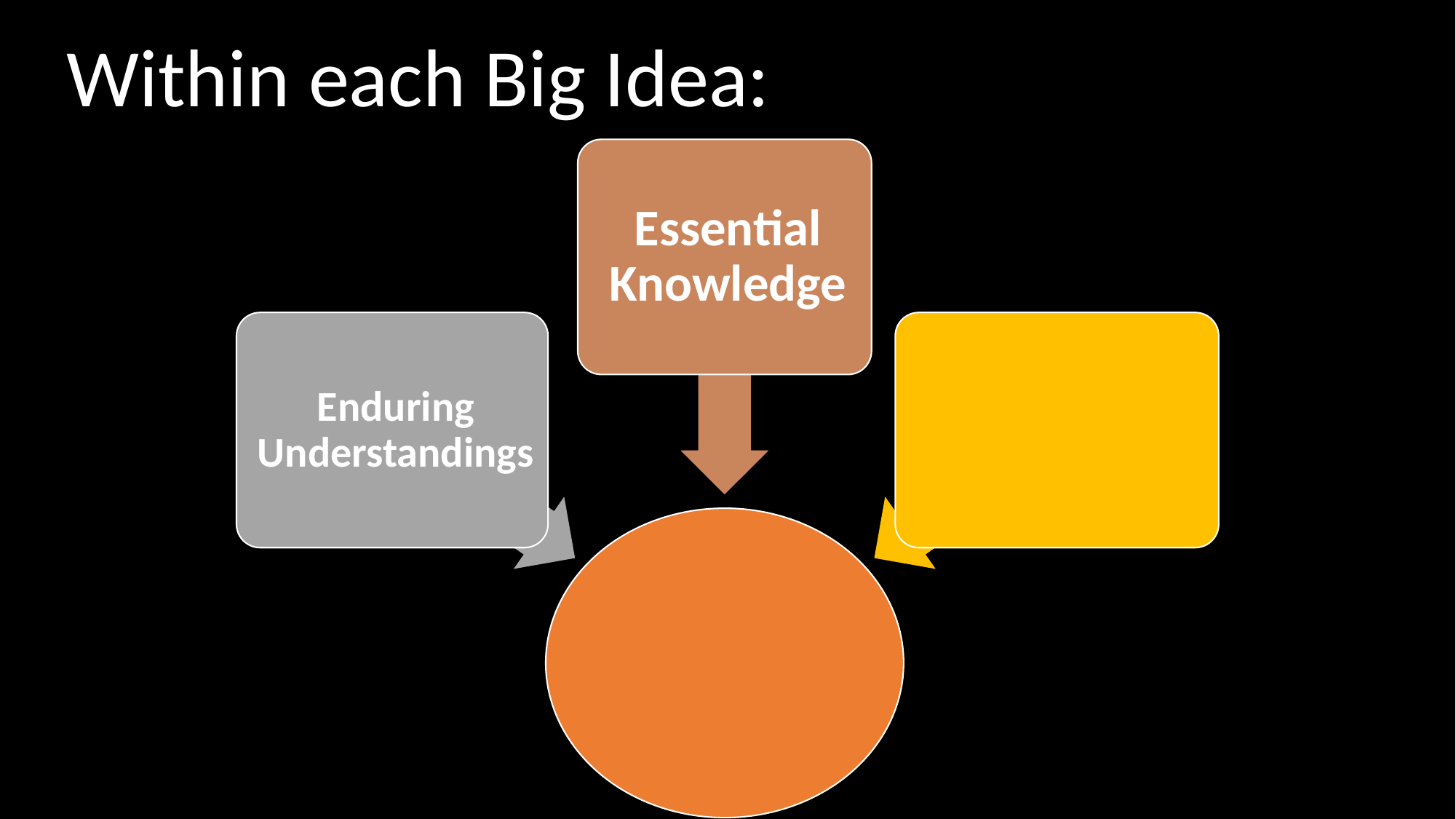

Within each Big Idea:

Enduring Understandings
Essential Knowledge